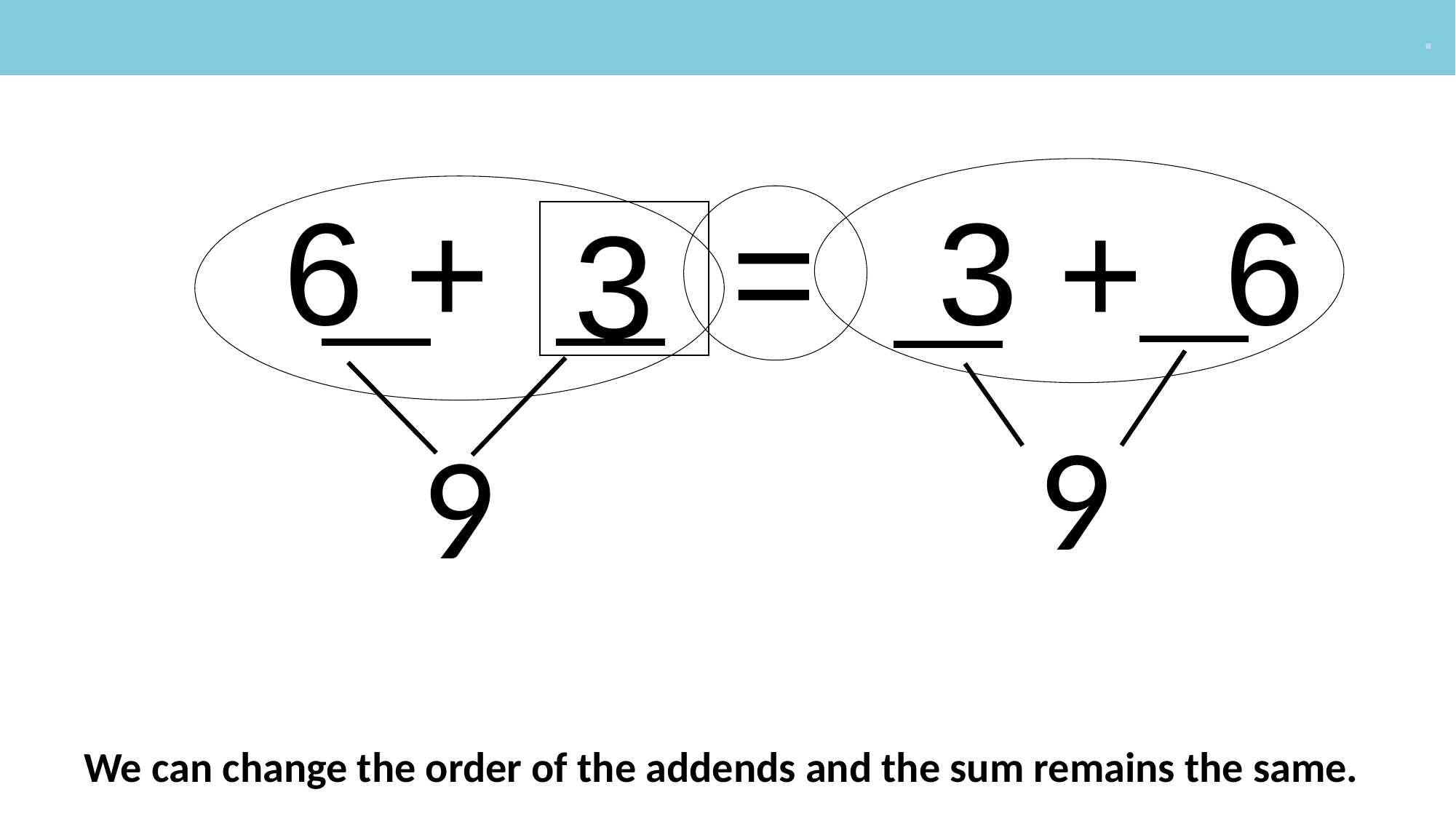

.

6 +      =   3 +  6

3

9
9
We can change the order of the addends and the sum remains the same.